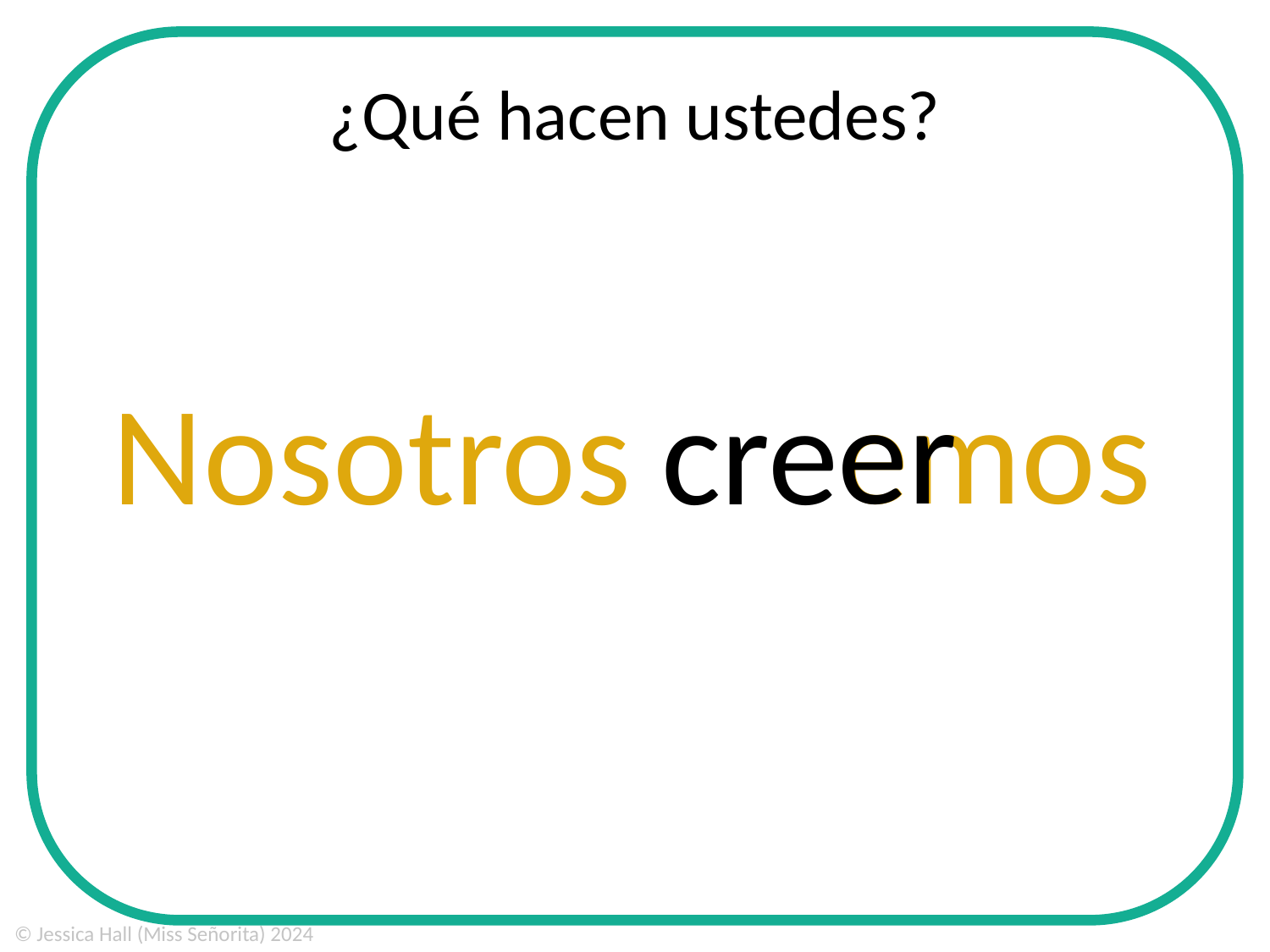

¿Qué hacen ustedes?
er
emos
cre
Nosotros